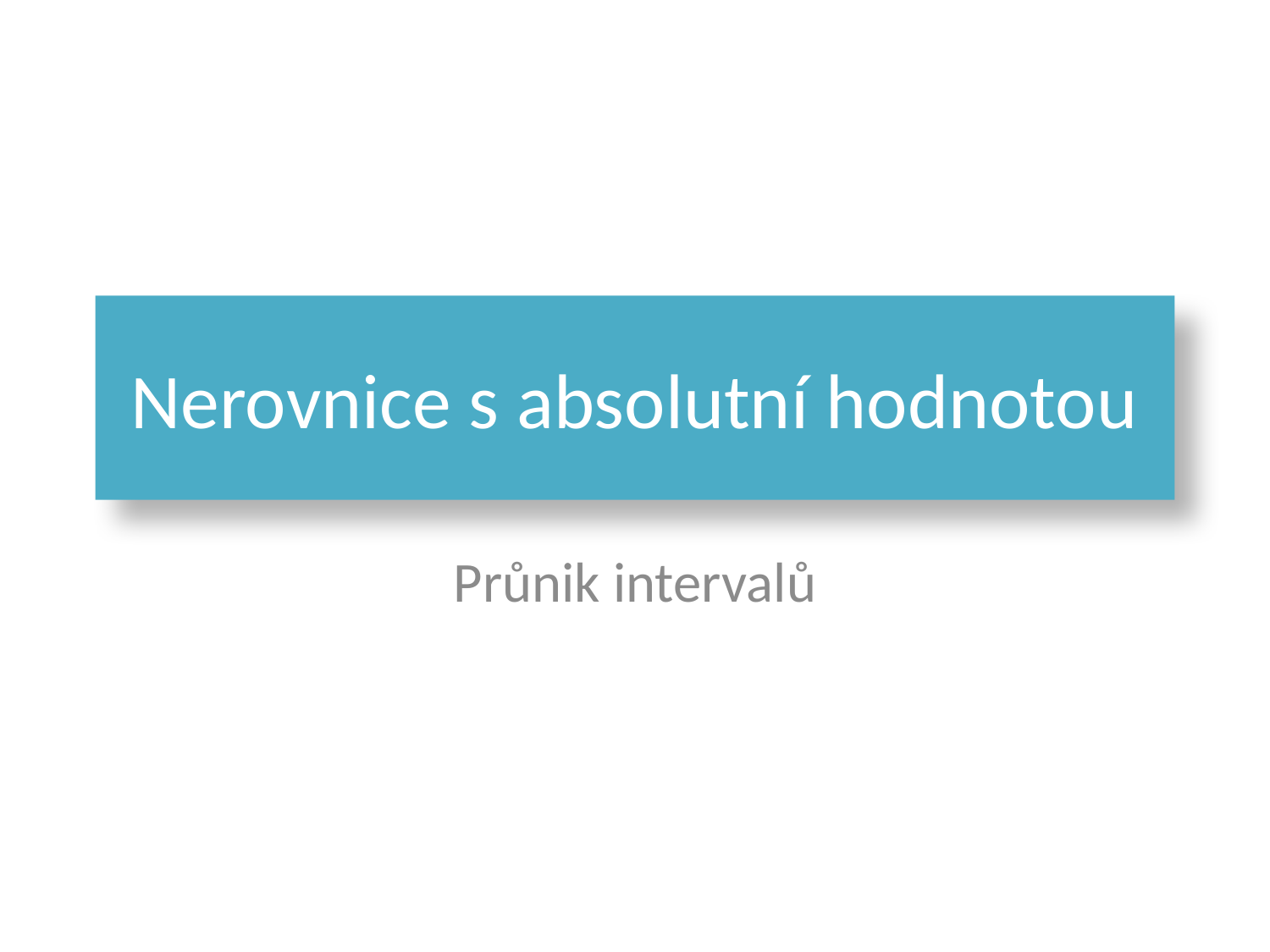

# Nerovnice s absolutní hodnotou
Průnik intervalů